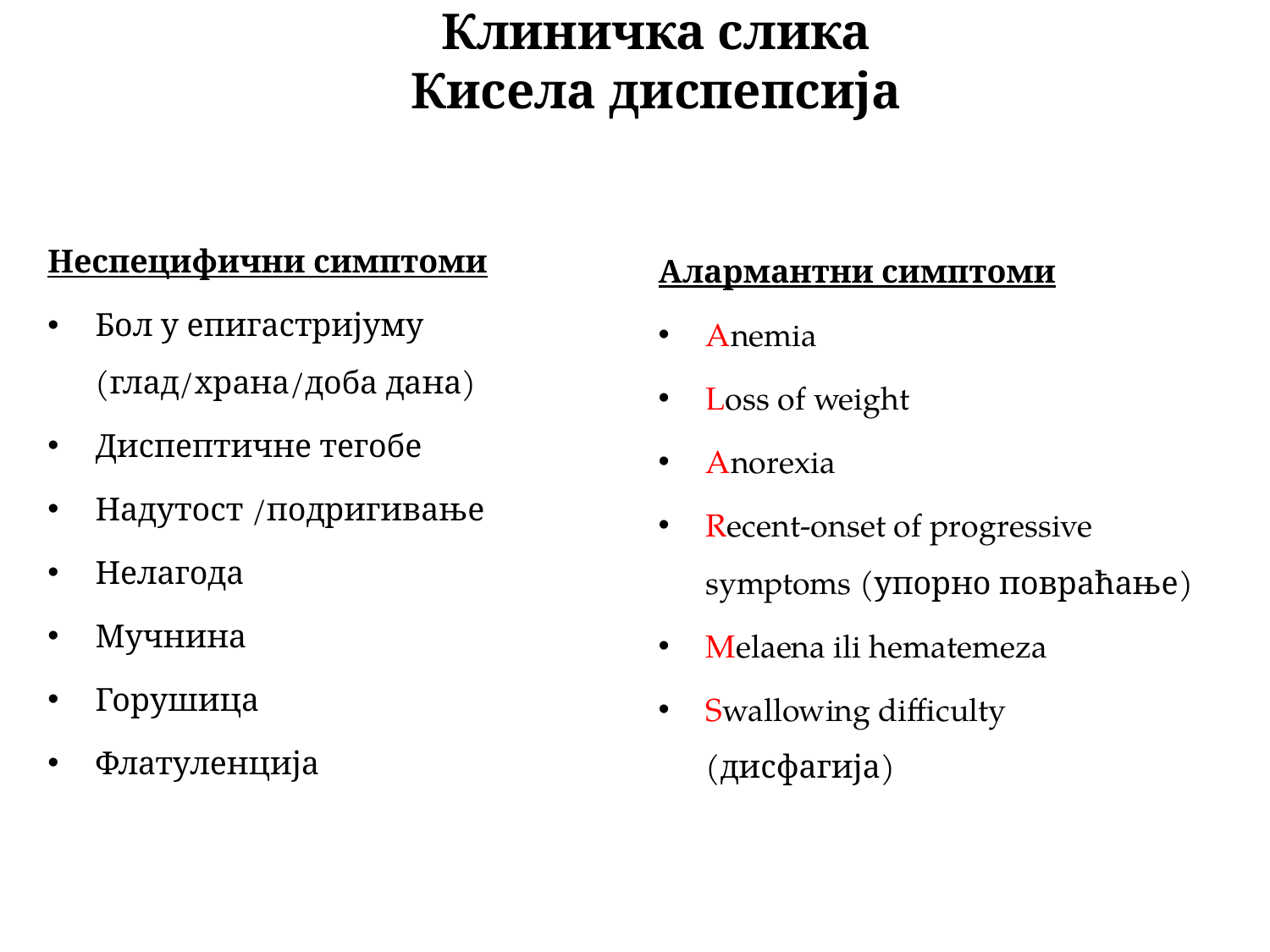

# Клиничка слика Кисела диспепсија
Неспецифични симптоми
Бол у епигастријуму (глад/храна/доба дана)
Диспептичне тегобе
Надутост /подригивање
Нелагода
Мучнина
Горушица
Флатуленција

Алармантни симптоми
Anemia
Loss of weight
Anorexia
Recent-onset of progressive symptoms (упорно повраћање)
Melaena ili hematemeza
Swallowing difficulty (дисфагија)